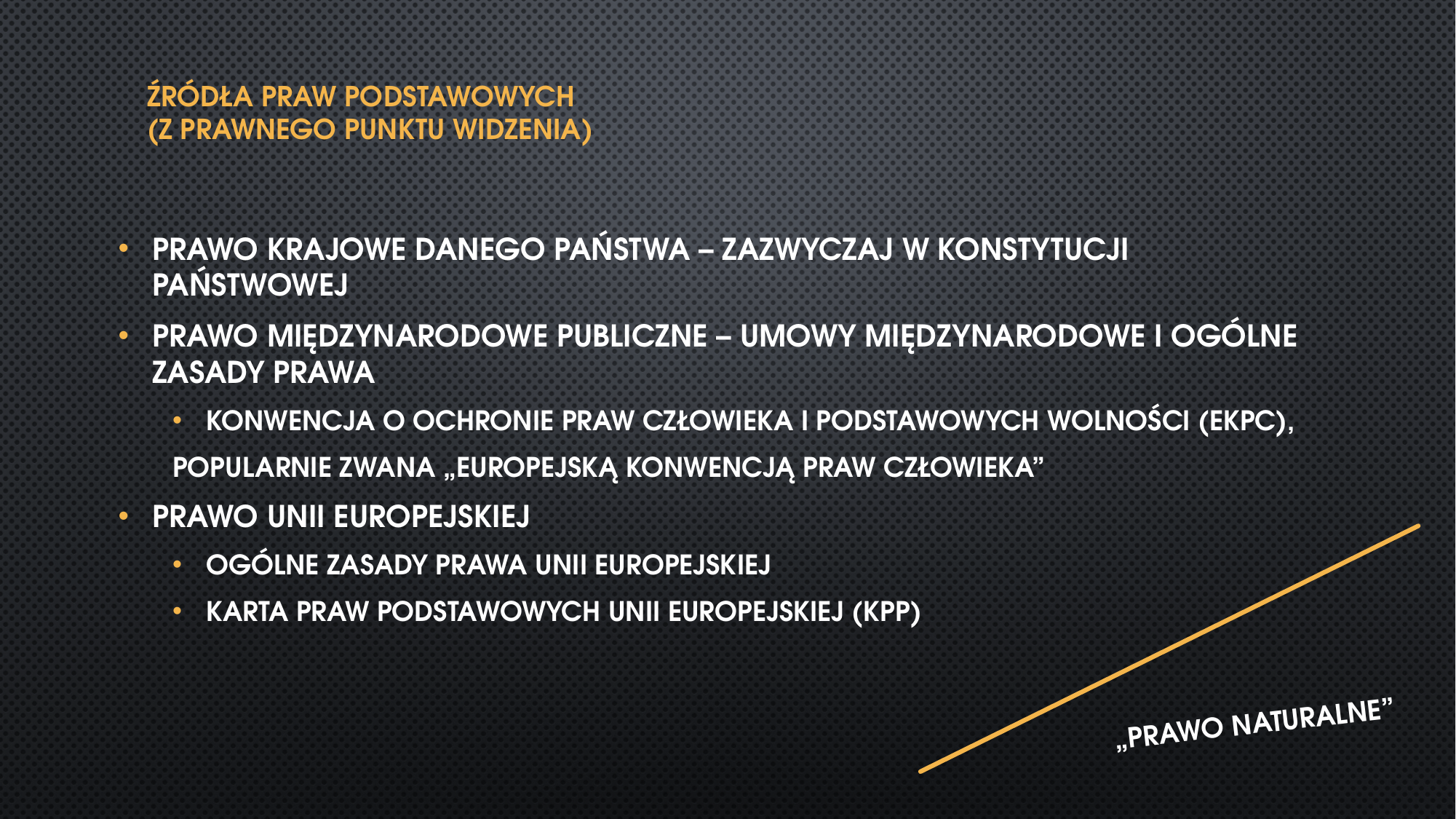

# Źródła praw podstawowych (Z PRAWNEGO PUNKTU WIDZENIA)
PRAWO KRAJOWE DANEGO PAŃSTWA – ZAZWYCZAJ W KONSTYTUCJI PAŃSTWOWEJ
PRAWO MIĘDZYNARODOWE PUBLICZNE – UMOWY MIĘDZYNARODOWE I OGÓLNE ZASADY PRAWA
KONWENCJA O OCHRONIE PRAW CZŁOWIEKA I PODSTAWOWYCH WOLNOŚCI (EKPC),
POPULARNIE ZWANA „EUROPEJSKĄ KONWENCJĄ PRAW CZŁOWIEKA”
PRAWO UNII EUROPEJSKIEJ
OGÓLNE ZASADY PRAWA UNII EUROPEJSKIEJ
KARTA PRAW PODSTAWOWYCH UNII EUROPEJSKIEJ (KPP)
„PRAWO NATURALNE”